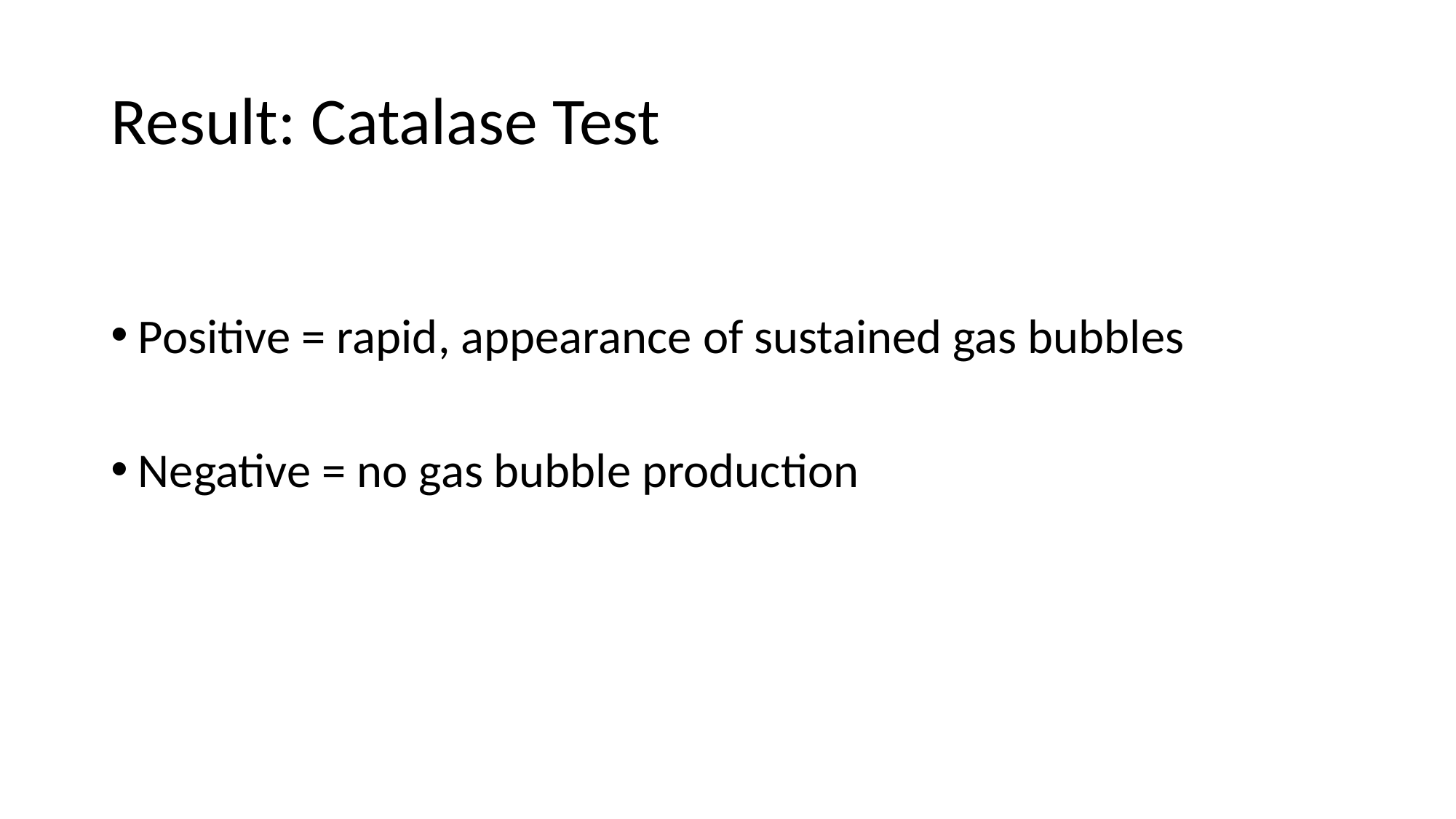

# Result: Catalase Test
Positive = rapid, appearance of sustained gas bubbles

Negative = no gas bubble production